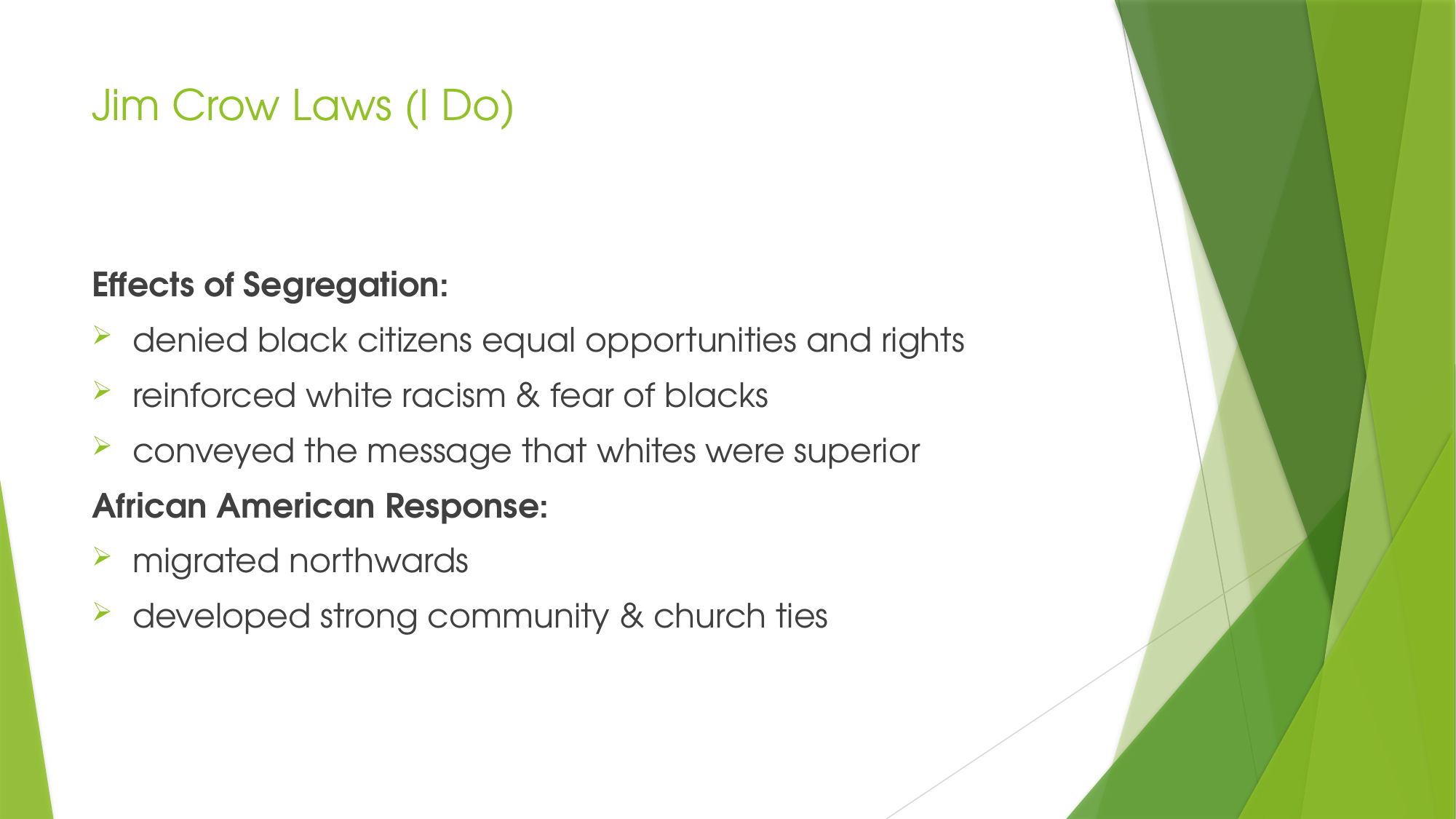

# Jim Crow Laws (I Do)
Effects of Segregation:
denied black citizens equal opportunities and rights
reinforced white racism & fear of blacks
conveyed the message that whites were superior
African American Response:
migrated northwards
developed strong community & church ties